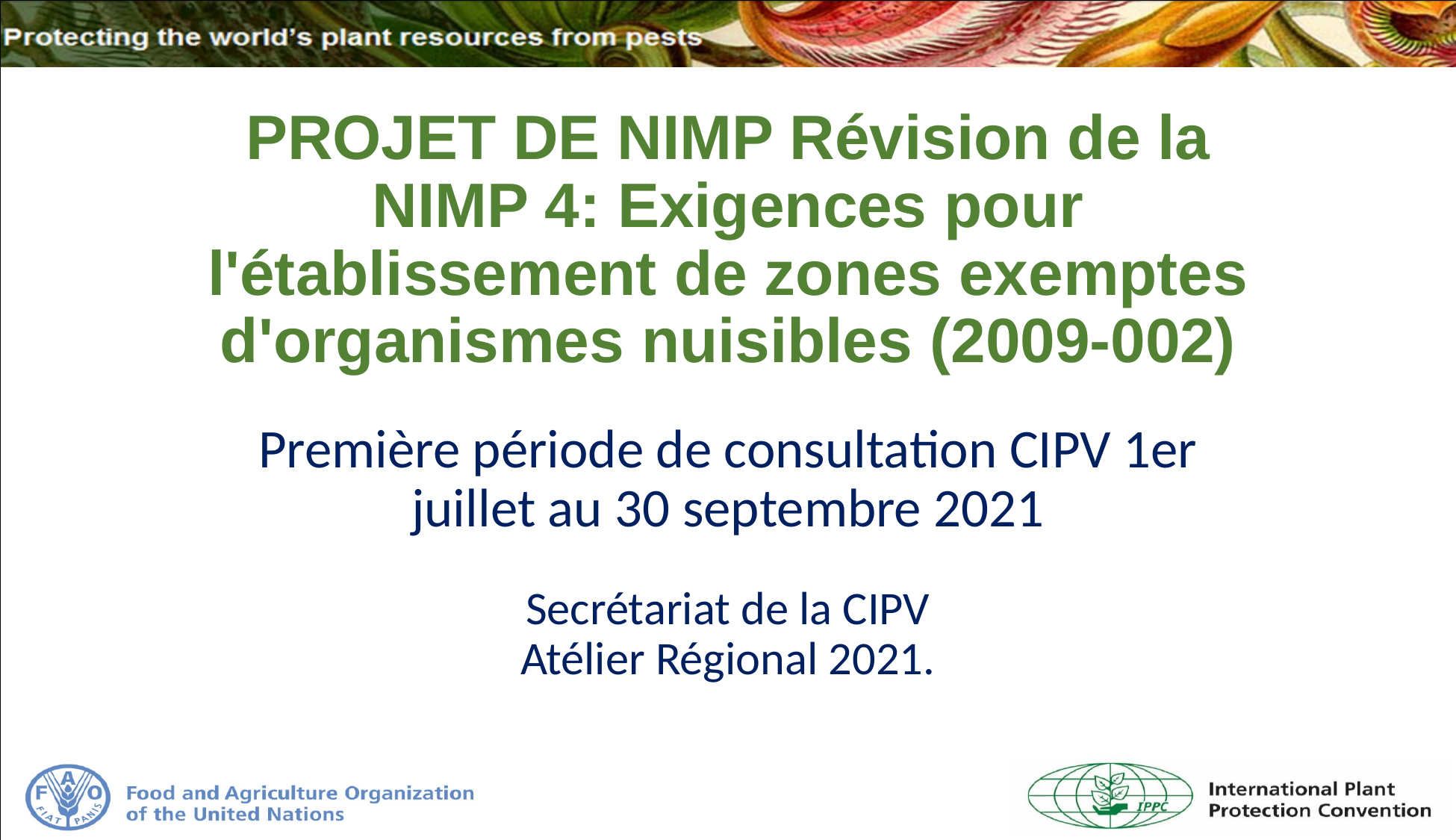

# PROJET DE NIMP Révision de la NIMP 4: Exigences pour l'établissement de zones exemptes d'organismes nuisibles (2009-002)
Première période de consultation CIPV 1er juillet au 30 septembre 2021
Secrétariat de la CIPV
Atélier Régional 2021.